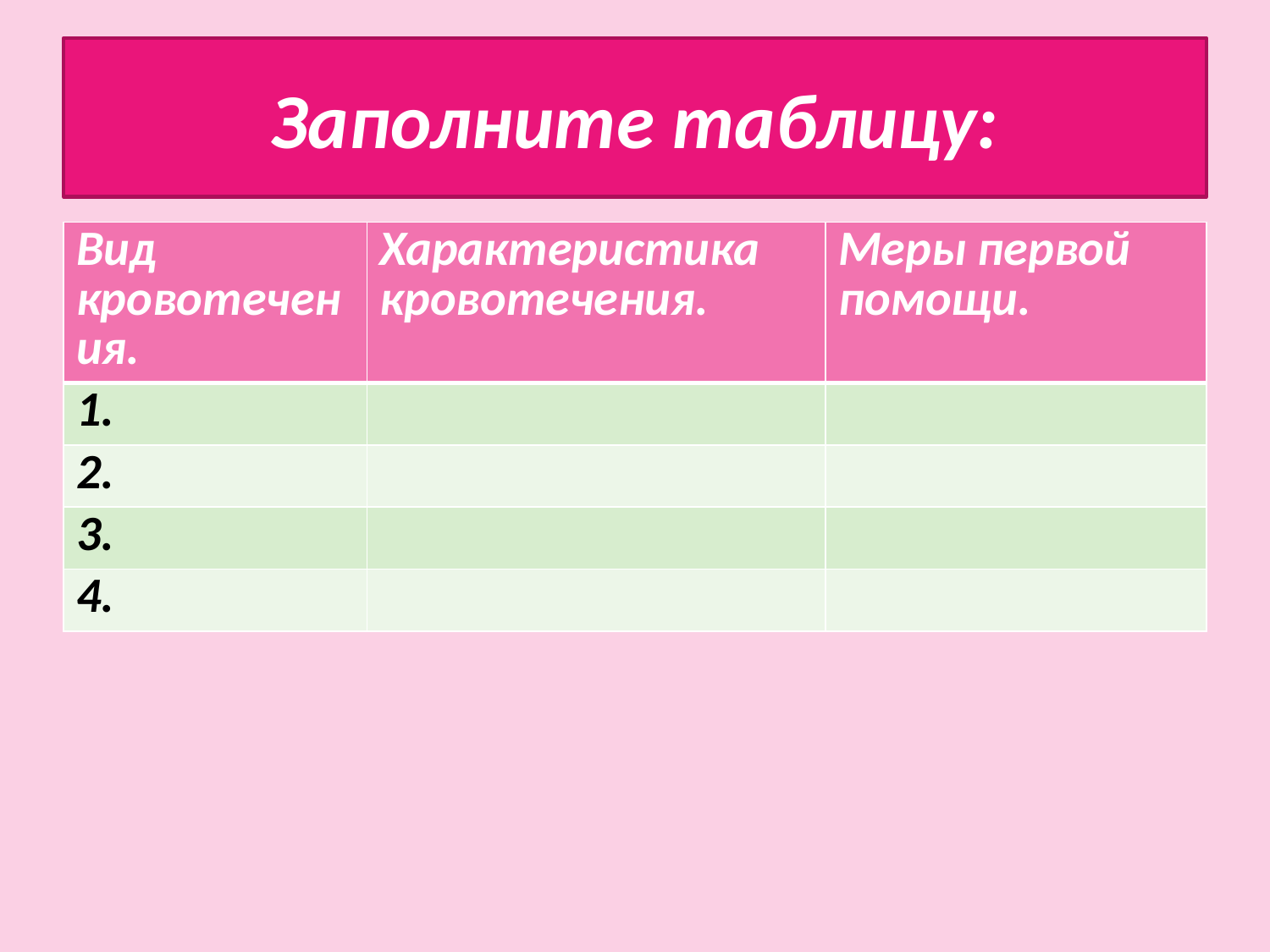

# Заполните таблицу:
| Вид кровотечения. | Характеристика кровотечения. | Меры первой помощи. |
| --- | --- | --- |
| 1. |  |  |
| 2. |  |  |
| 3. |  |  |
| 4. |  |  |